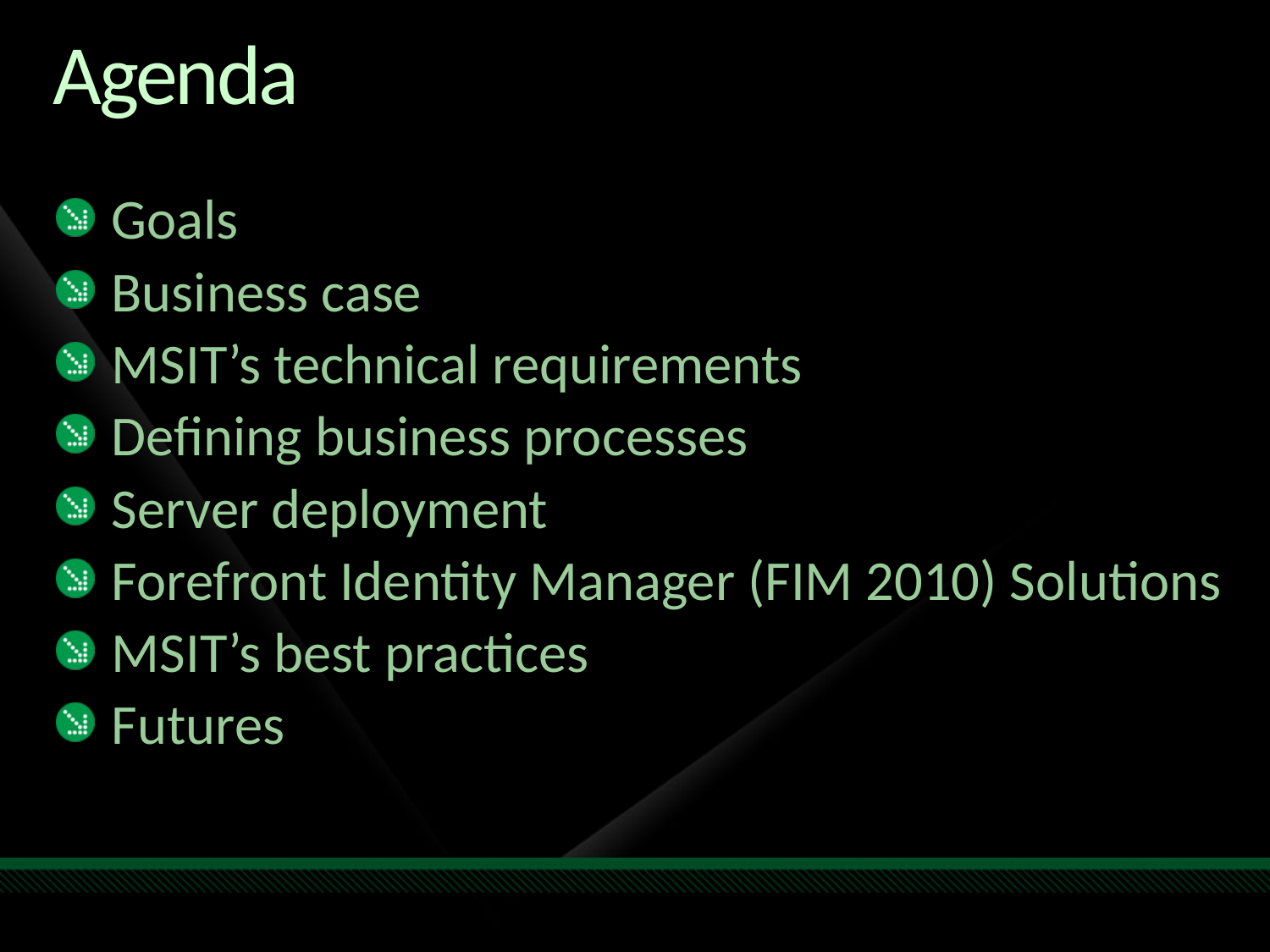

# Agenda
Goals
Business case
MSIT’s technical requirements
Defining business processes
Server deployment
Forefront Identity Manager (FIM 2010) Solutions
MSIT’s best practices
Futures